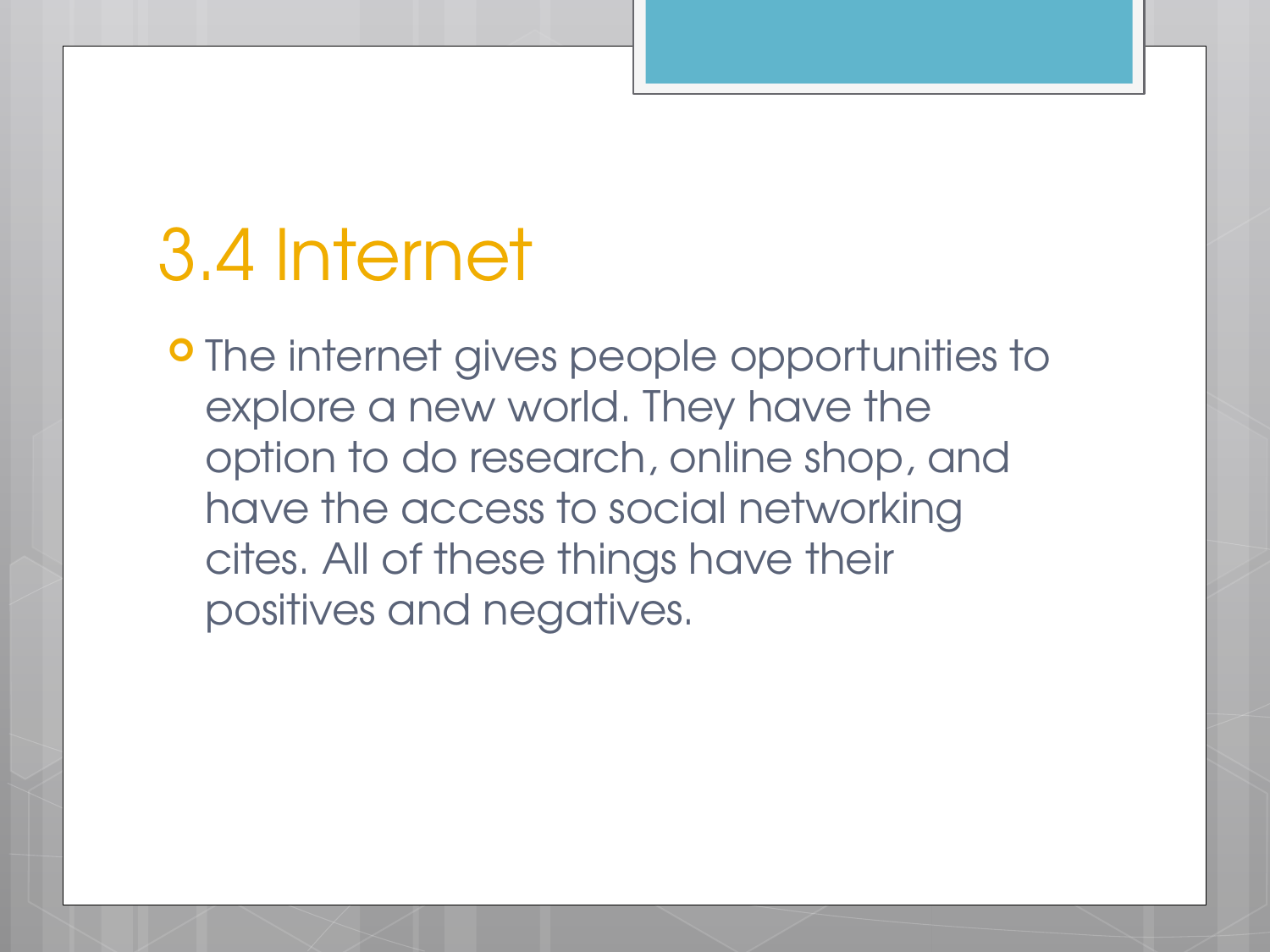

# 3.4 Internet
The internet gives people opportunities to explore a new world. They have the option to do research, online shop, and have the access to social networking cites. All of these things have their positives and negatives.